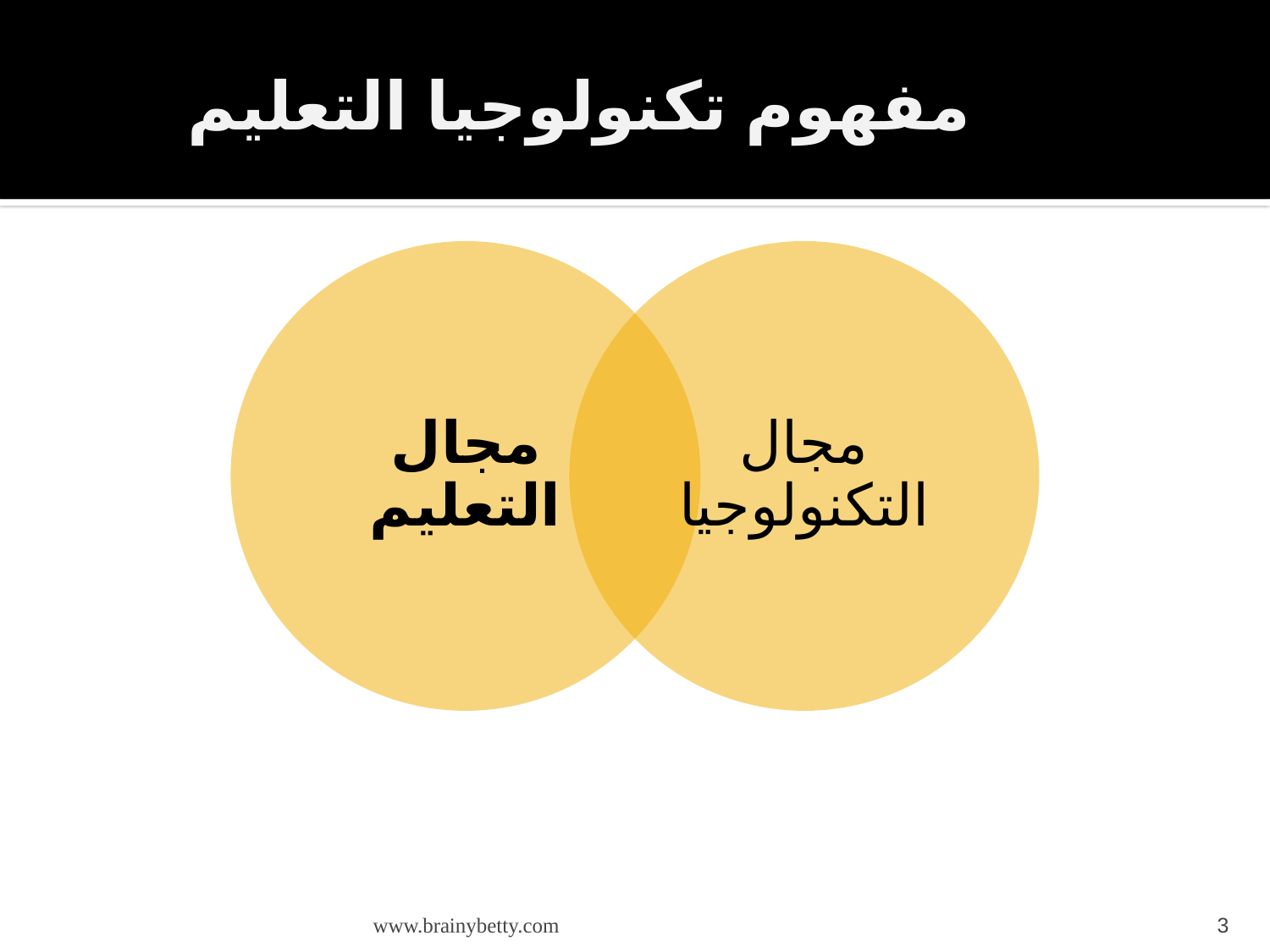

# مفهوم تكنولوجيا التعليم
مجال التعليم
مجال التكنولوجيا

www.brainybetty.com
3